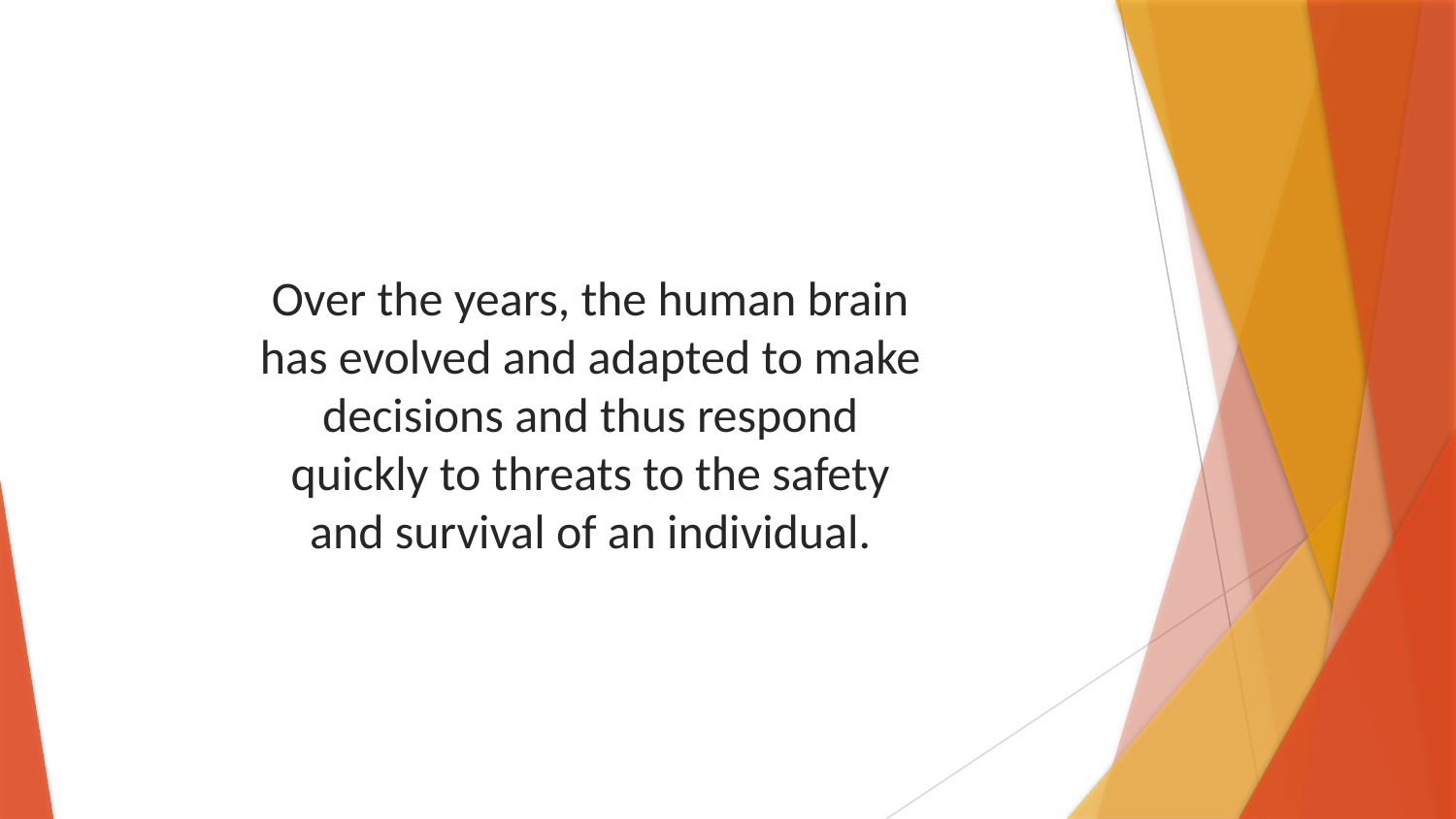

Over the years, the human brain has evolved and adapted to make decisions and thus respond quickly to threats to the safety and survival of an individual.